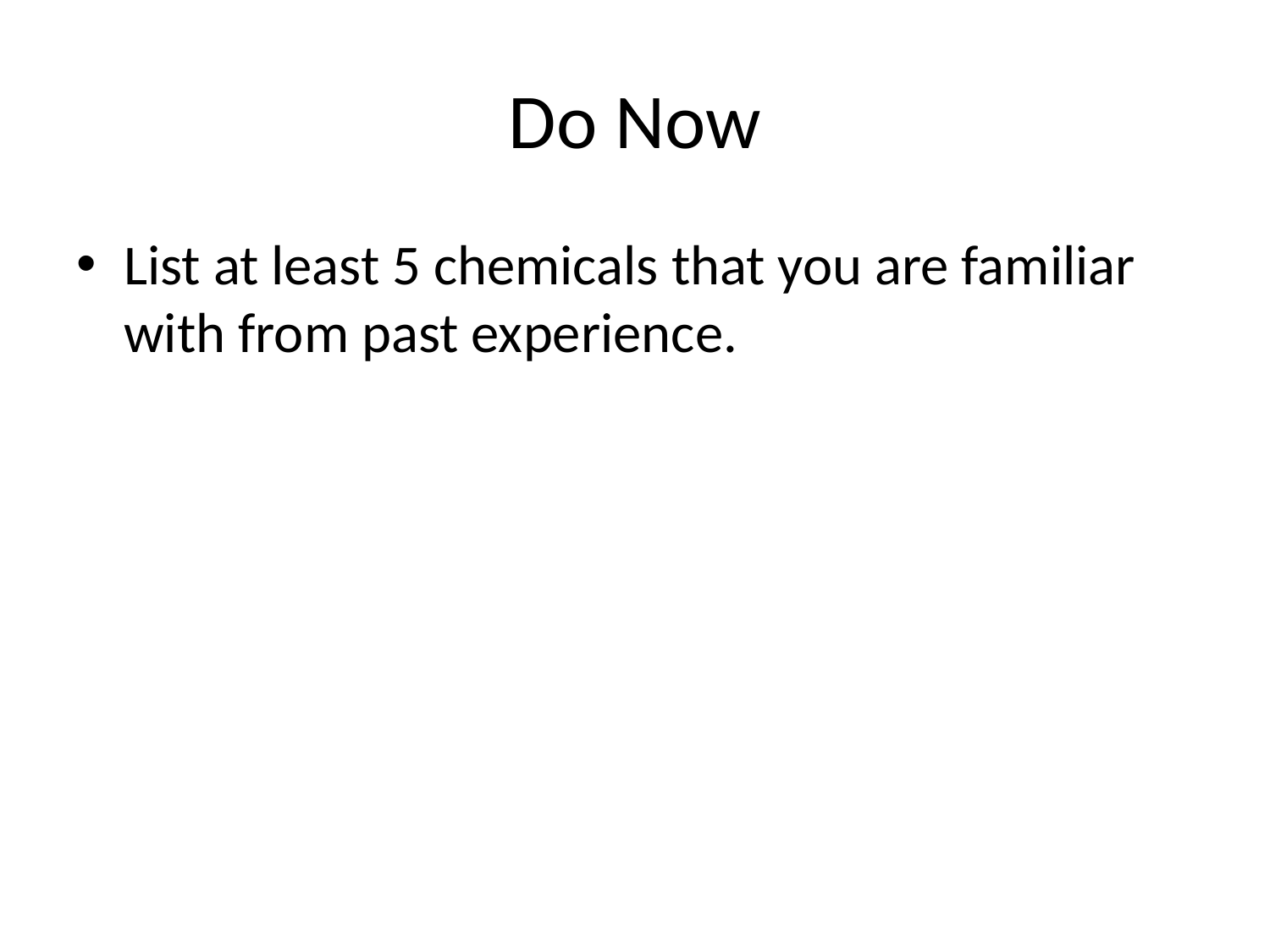

# Do Now
List at least 5 chemicals that you are familiar with from past experience.